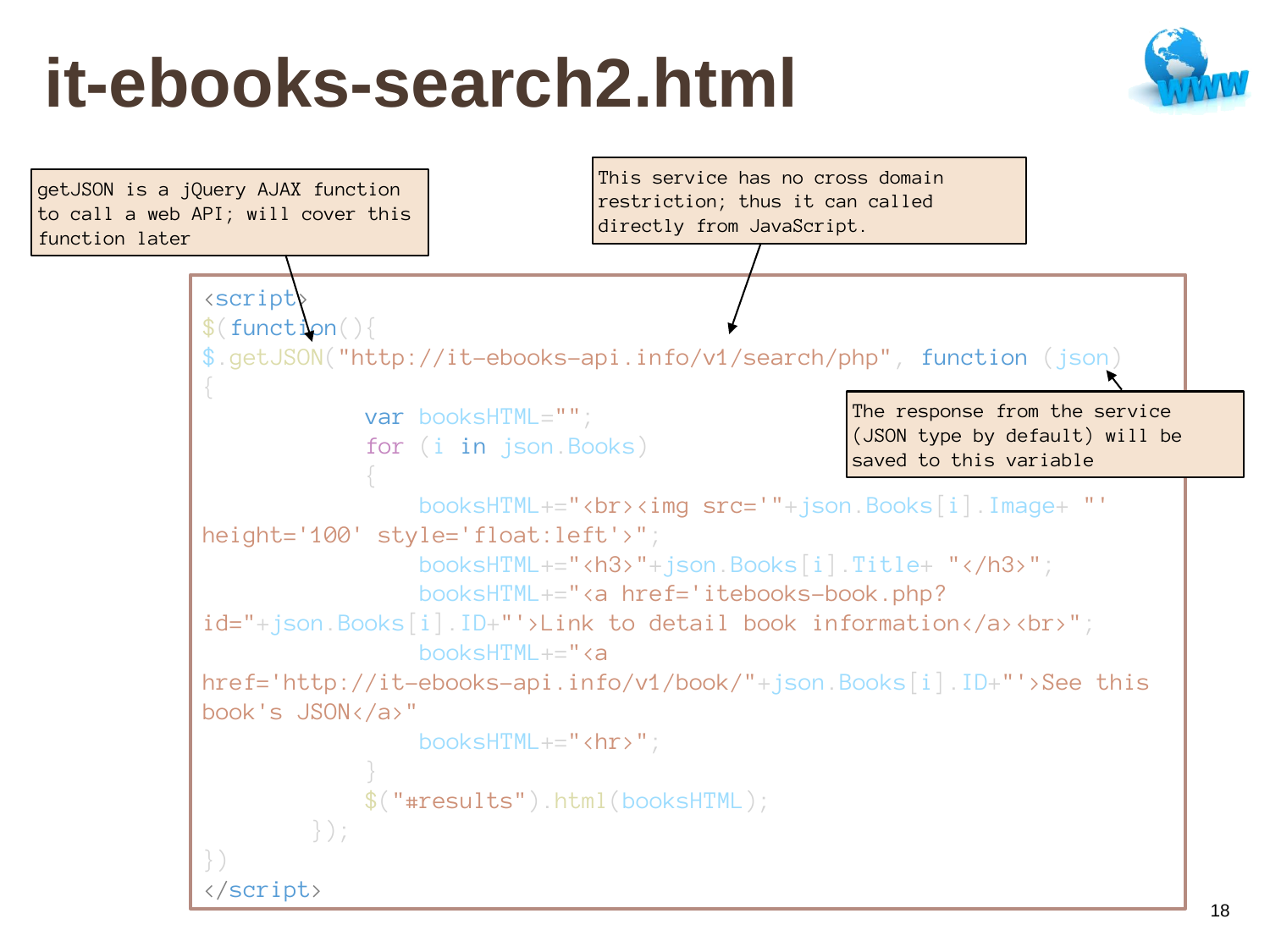

# it-ebooks-search2.html
This service has no cross domain restriction; thus it can called directly from JavaScript.
getJSON is a jQuery AJAX function to call a web API; will cover this function later
<script>
$(function(){
$.getJSON("http://it-ebooks-api.info/v1/search/php", function (json)
{
            var booksHTML="";
            for (i in json.Books)
            {
                booksHTML+="<br><img src='"+json.Books[i].Image+ "' height='100' style='float:left'>";
                booksHTML+="<h3>"+json.Books[i].Title+ "</h3>";
                booksHTML+="<a href='itebooks-book.php?id="+json.Books[i].ID+"'>Link to detail book information</a><br>";
                booksHTML+="<a href='http://it-ebooks-api.info/v1/book/"+json.Books[i].ID+"'>See this book's JSON</a>"
                booksHTML+="<hr>";
            }
            $("#results").html(booksHTML);
        });
})
</script>
The response from the service (JSON type by default) will be saved to this variable
18